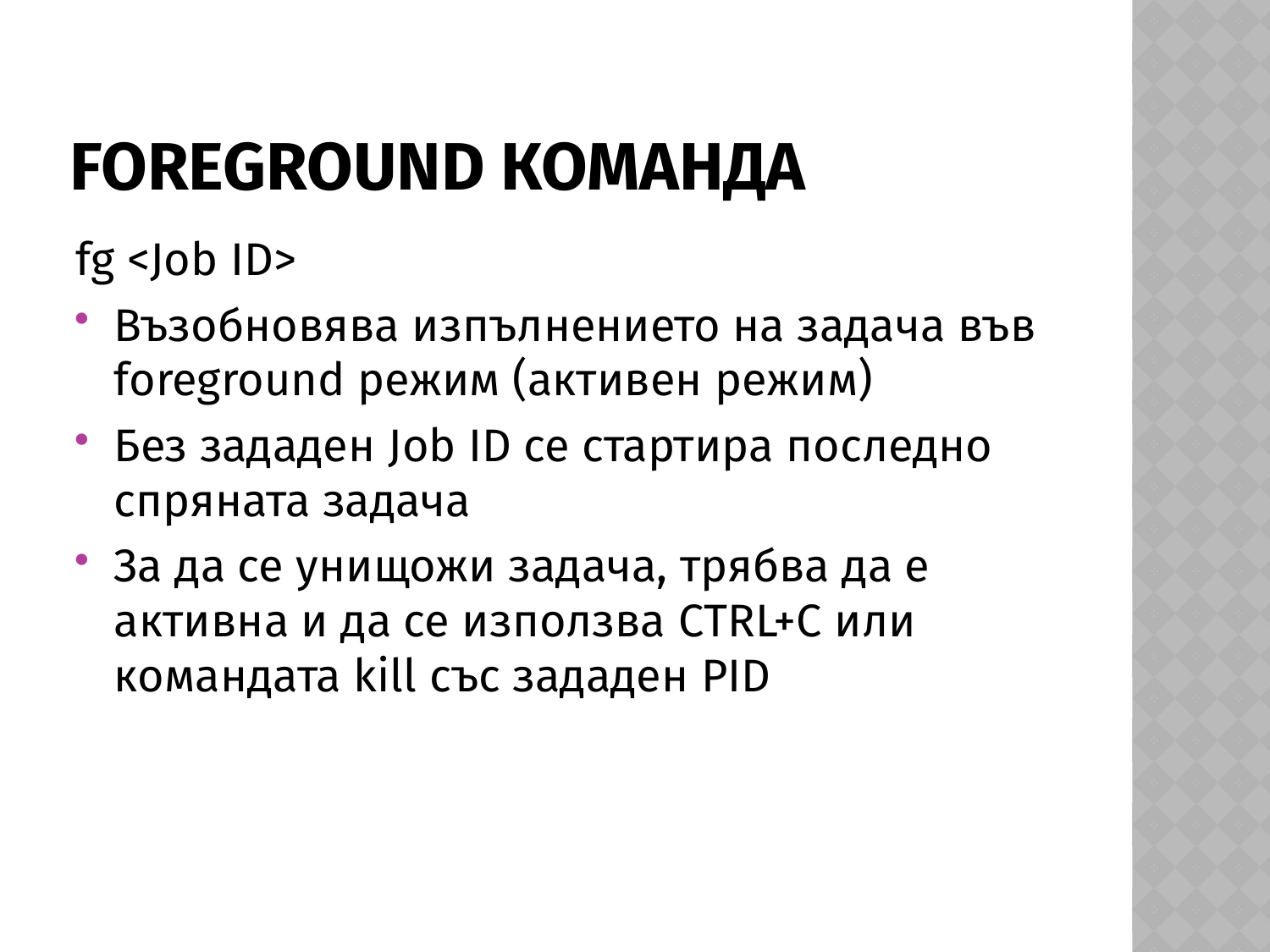

# Foreground команда
fg <Job ID>
Възобновява изпълнението на задача във foreground режим (активен режим)
Без зададен Job ID се стартира последно спряната задача
За да се унищожи задача, трябва да е активна и да се използва CTRL+C или командата kill със зададен PID